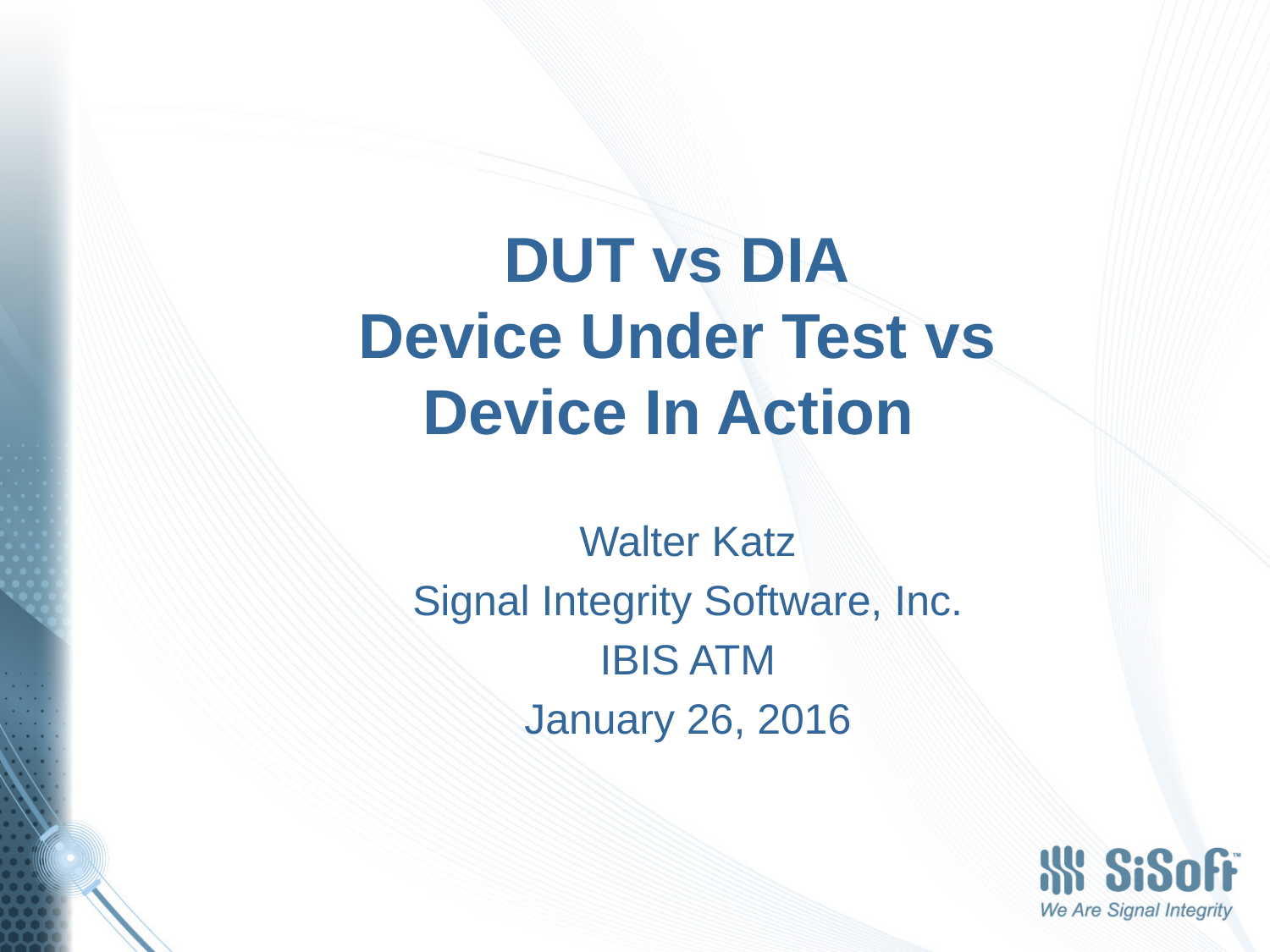

# DUT vs DIA Device Under Test vs Device In Action
Walter Katz
Signal Integrity Software, Inc.
IBIS ATM
January 26, 2016